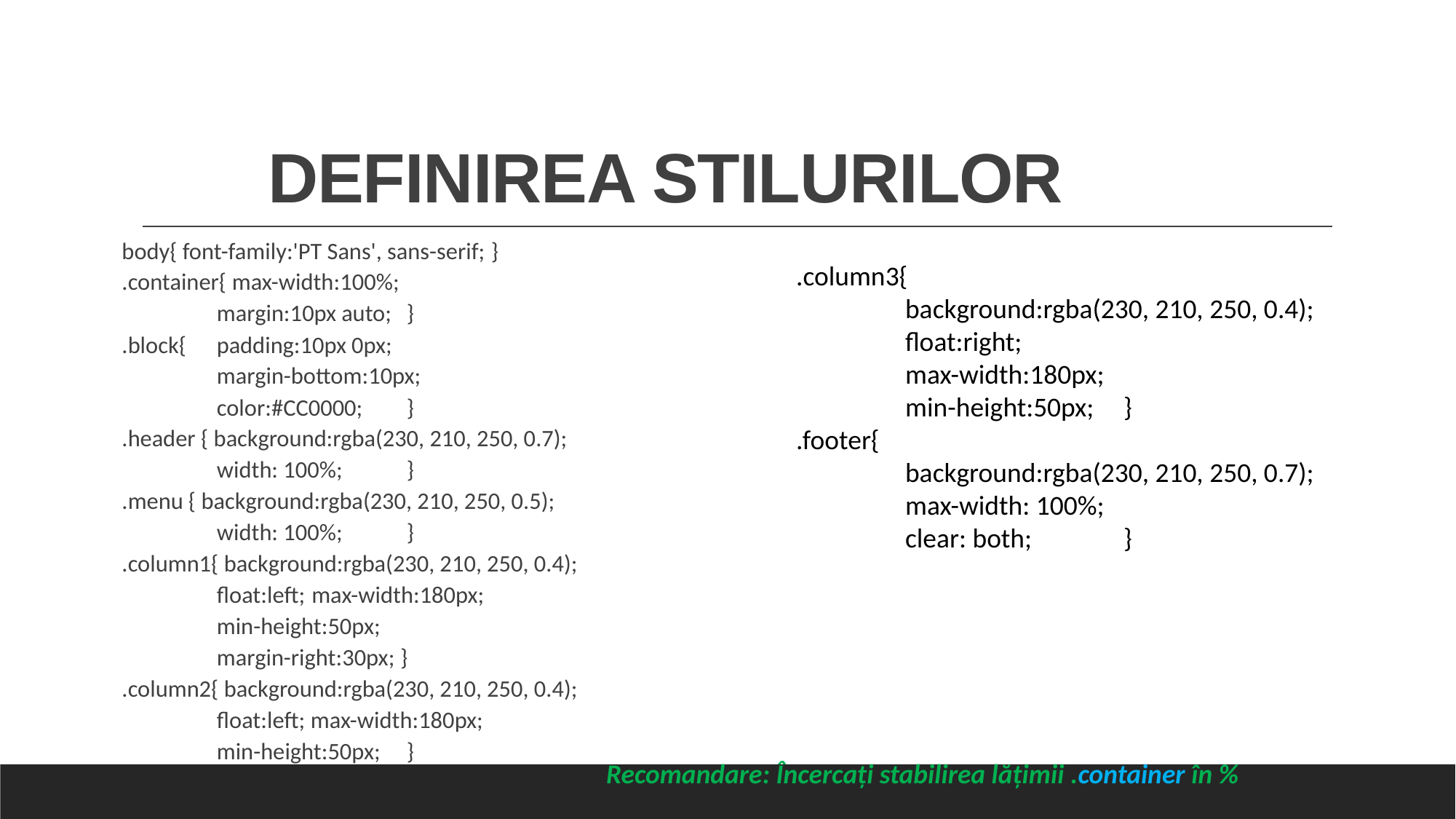

# DEFINIREA STILURILOR
body{ font-family:'PT Sans', sans-serif; }
.container{ max-width:100%;
	margin:10px auto; 	}
.block{	padding:10px 0px;
	margin-bottom:10px;
	color:#CC0000; 	}
.header { background:rgba(230, 210, 250, 0.7);
	width: 100%; 	}
.menu { background:rgba(230, 210, 250, 0.5);
	width: 100%; 	}
.column1{ background:rgba(230, 210, 250, 0.4);
	float:left; 	max-width:180px;
	min-height:50px;
	margin-right:30px; }
.column2{ background:rgba(230, 210, 250, 0.4);
	float:left; max-width:180px;
	min-height:50px; 	}
.column3{
	background:rgba(230, 210, 250, 0.4);
	float:right;
	max-width:180px;
	min-height:50px; 	}
.footer{
	background:rgba(230, 210, 250, 0.7);
	max-width: 100%;
	clear: both; 	}

Recomandare: Încercați stabilirea lățimii .container în %